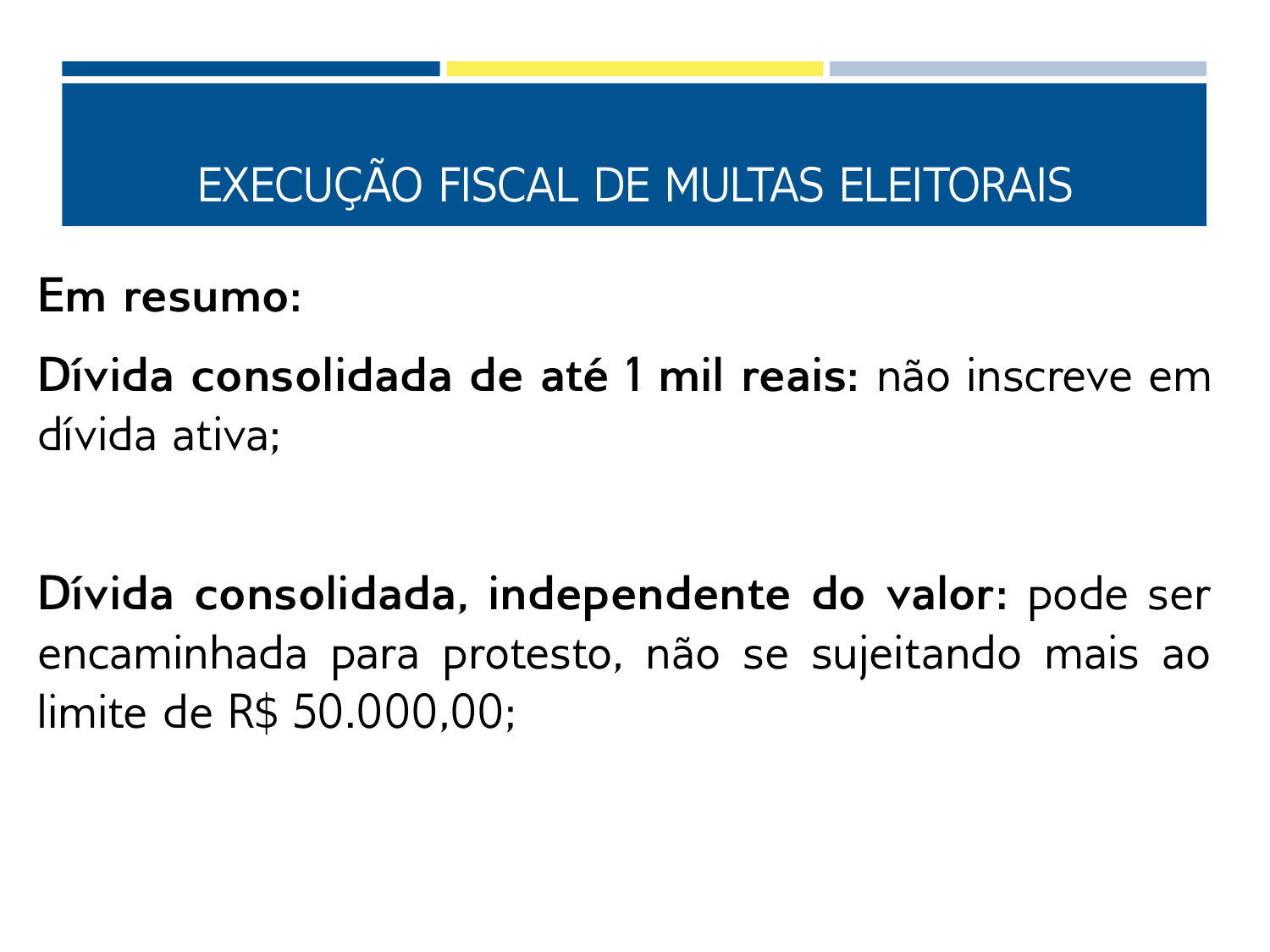

# EXECUÇÃO FISCAL DE MULTAS ELEITORAIS
Em resumo:
Dívida consolidada de até 1 mil reais: não inscreve em dívida ativa;

Dívida consolidada, independente do valor: pode ser encaminhada para protesto, não se sujeitando mais ao limite de R$ 50.000,00;